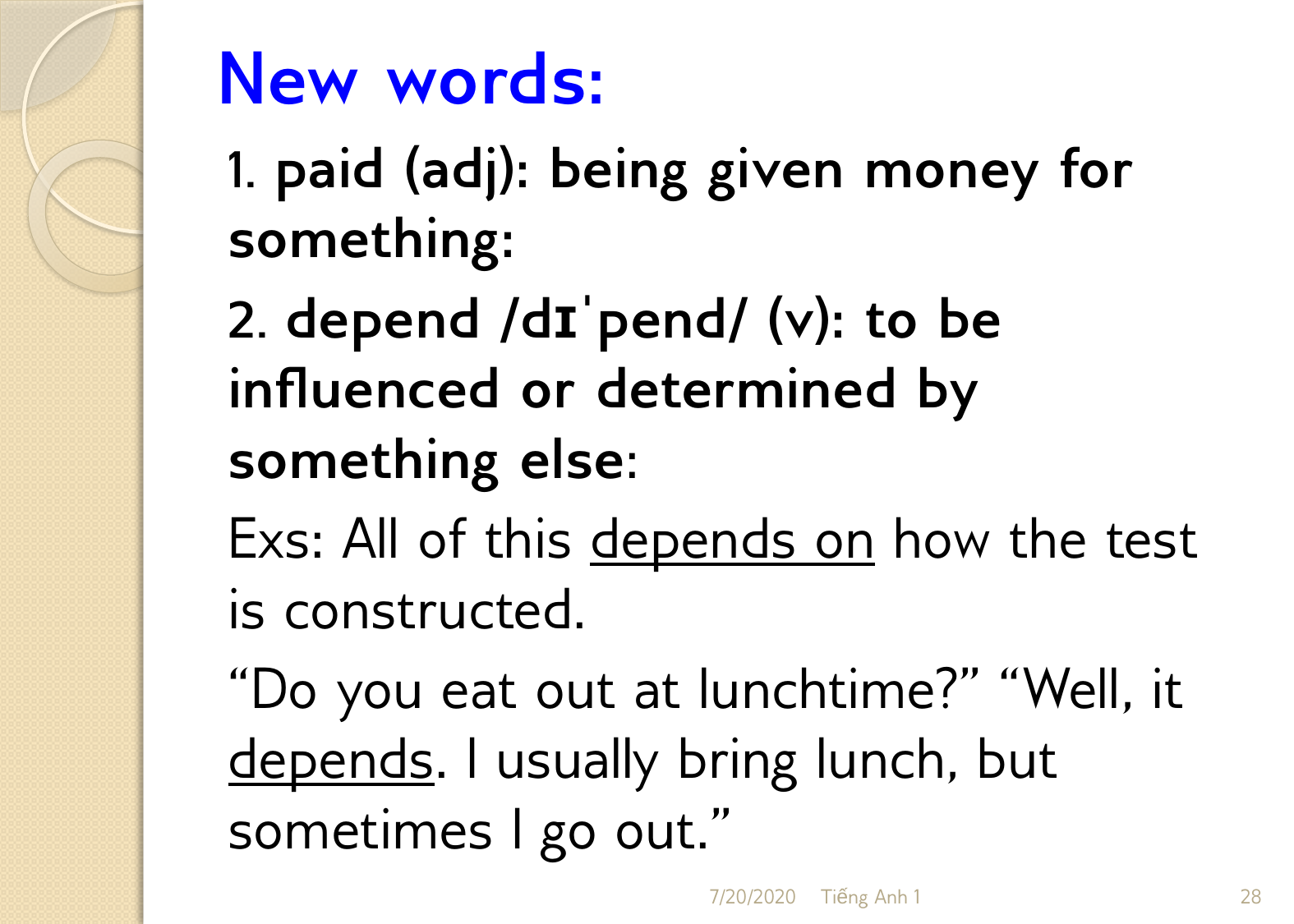

# New words:
1. paid (adj): being given money for something:
2. depend /dɪˈpend/ (v): to be influenced or determined by something else:
Exs: All of this depends on how the test is constructed.
“Do you eat out at lunchtime?” “Well, it depends. I usually bring lunch, but sometimes I go out.”
7/20/2020
Tiếng Anh 1
28